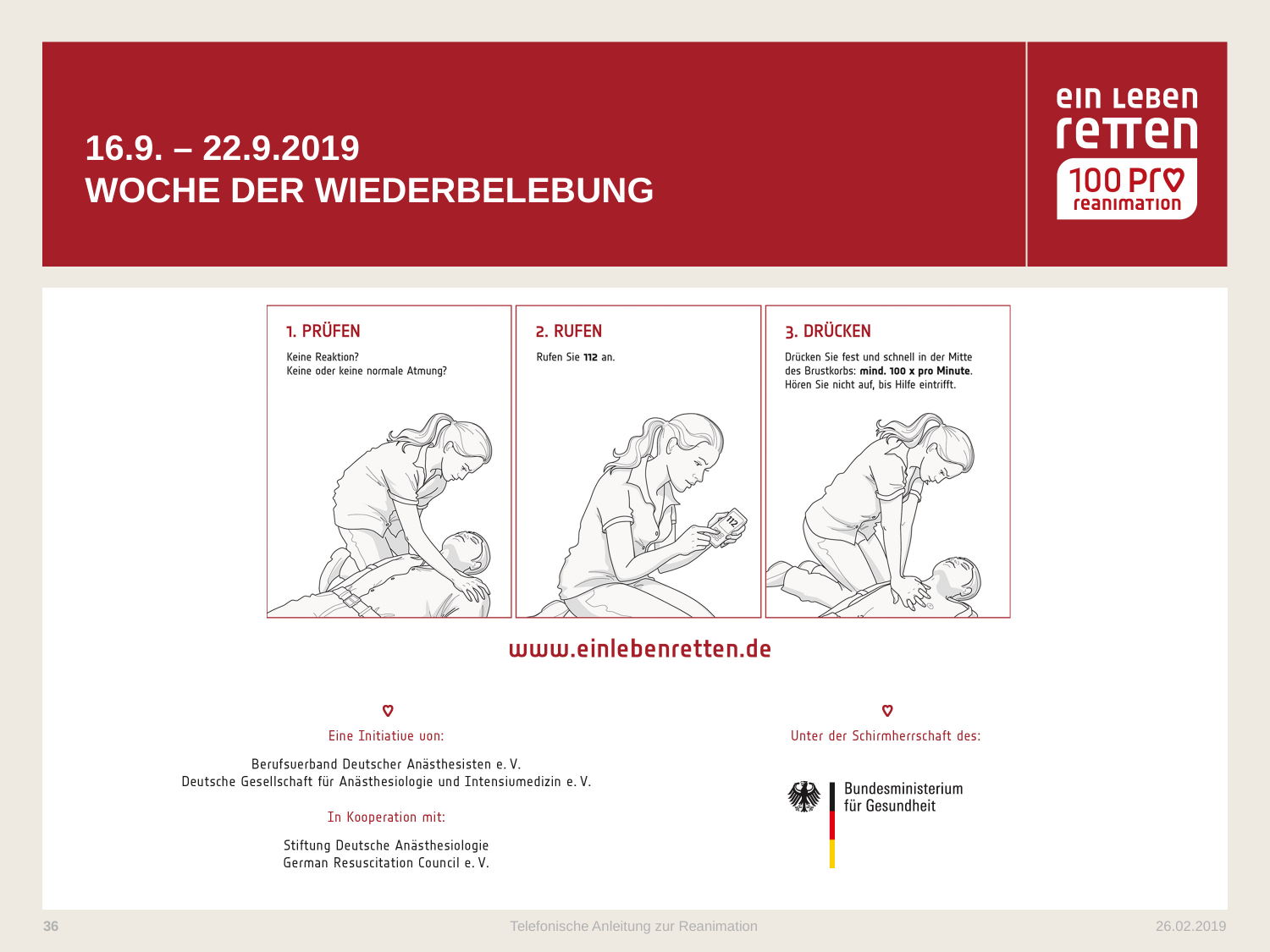

# 16.9. – 22.9.2019 WOCHE DER WIEDERBELEBUNG
36
Telefonische Anleitung zur Reanimation
26.02.2019